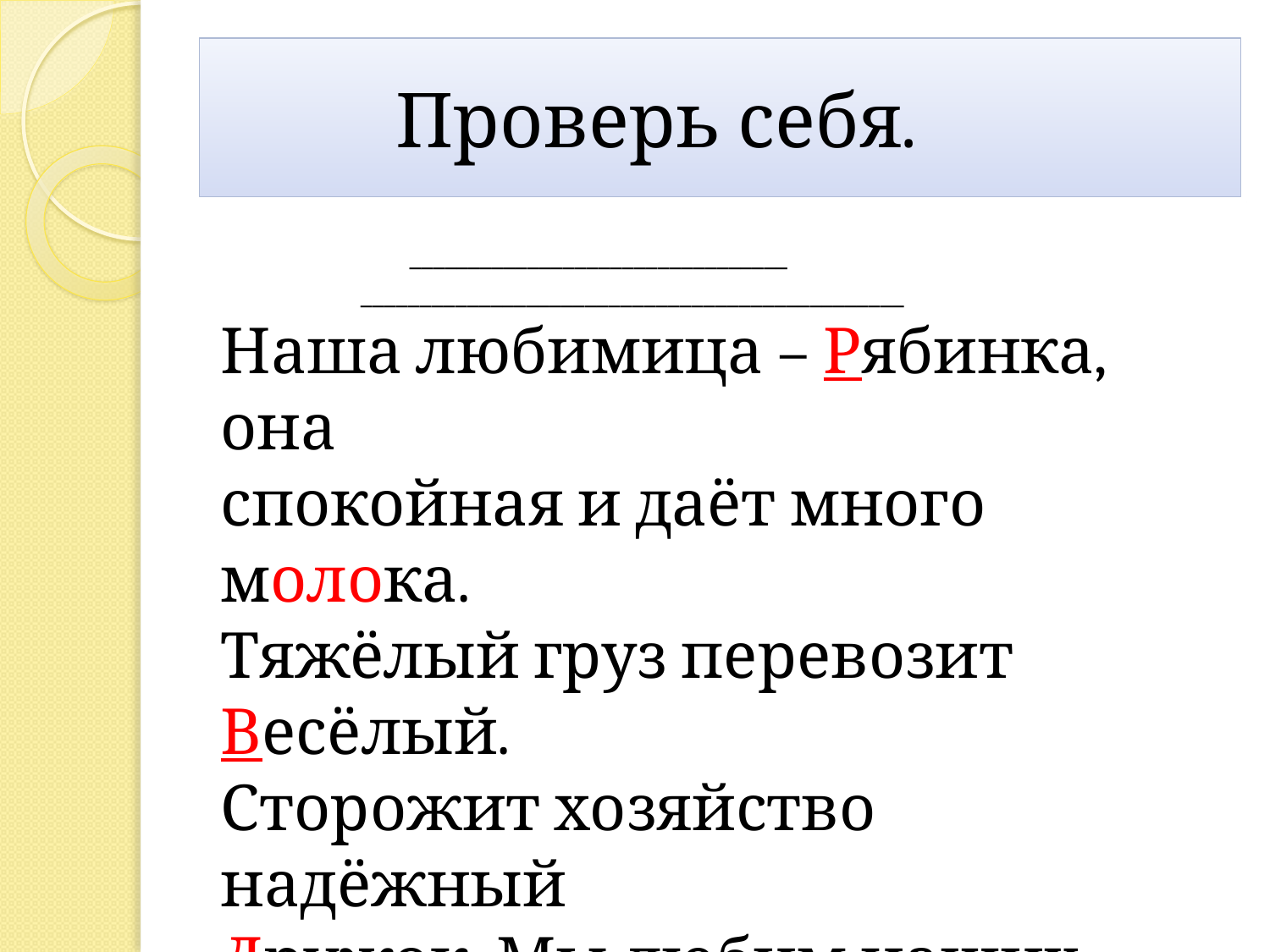

# Проверь себя.

                           ________________________________
                    ______________________________________________
Наша любимица – Рябинка, она
спокойная и даёт много молока.
Тяжёлый груз перевозит Весёлый.
Сторожит хозяйство надёжный
Дружок. Мы любим наших животных.